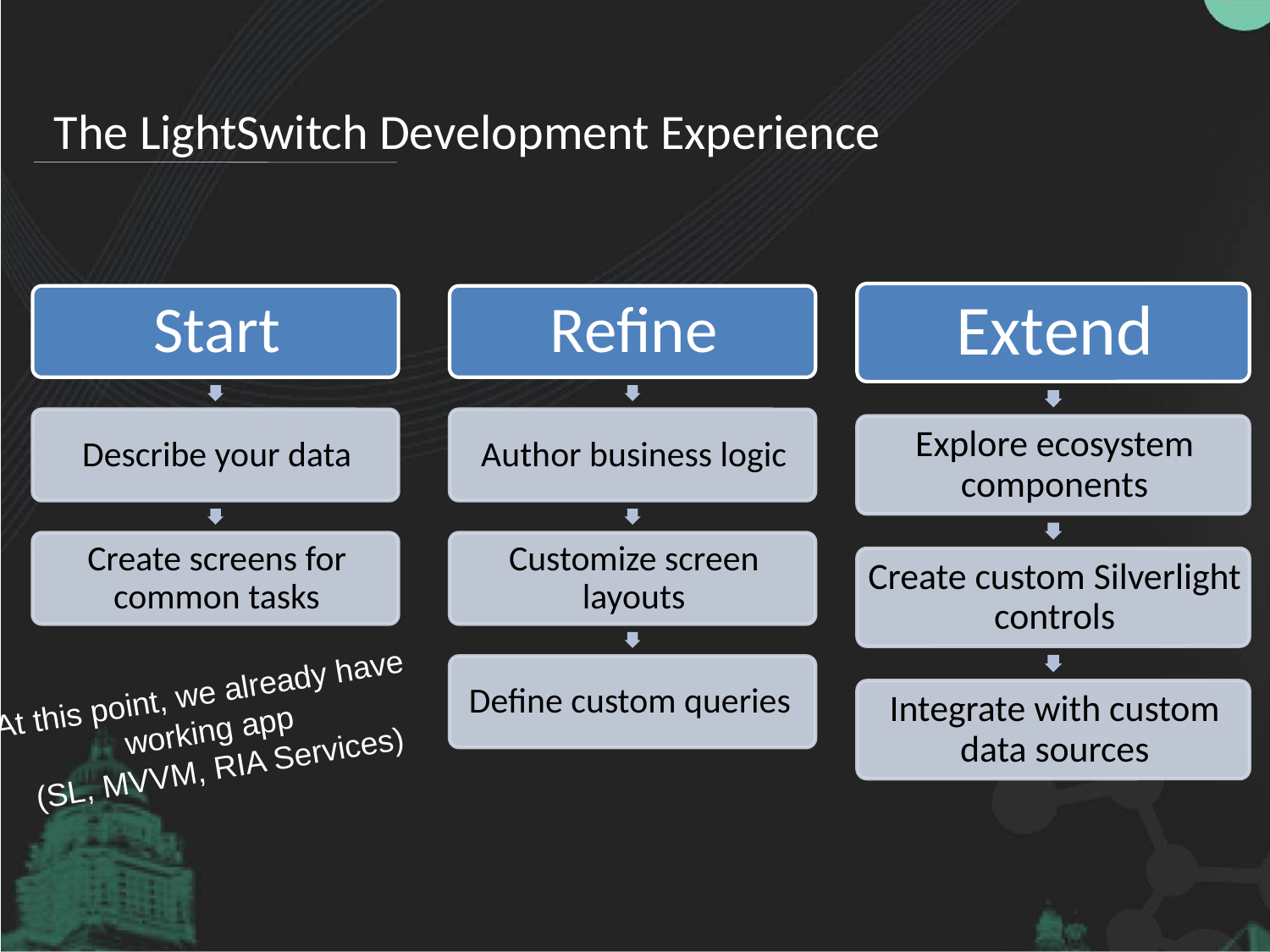

# The LightSwitch Development Experience
Start
Describe your data
Create screens for common tasks
Refine
Author business logic
Customize screen layouts
Define custom queries
Extend
Explore ecosystem components
Create custom Silverlight controls
Integrate with custom data sources
At this point, we already have
working app
 (SL, MVVM, RIA Services)